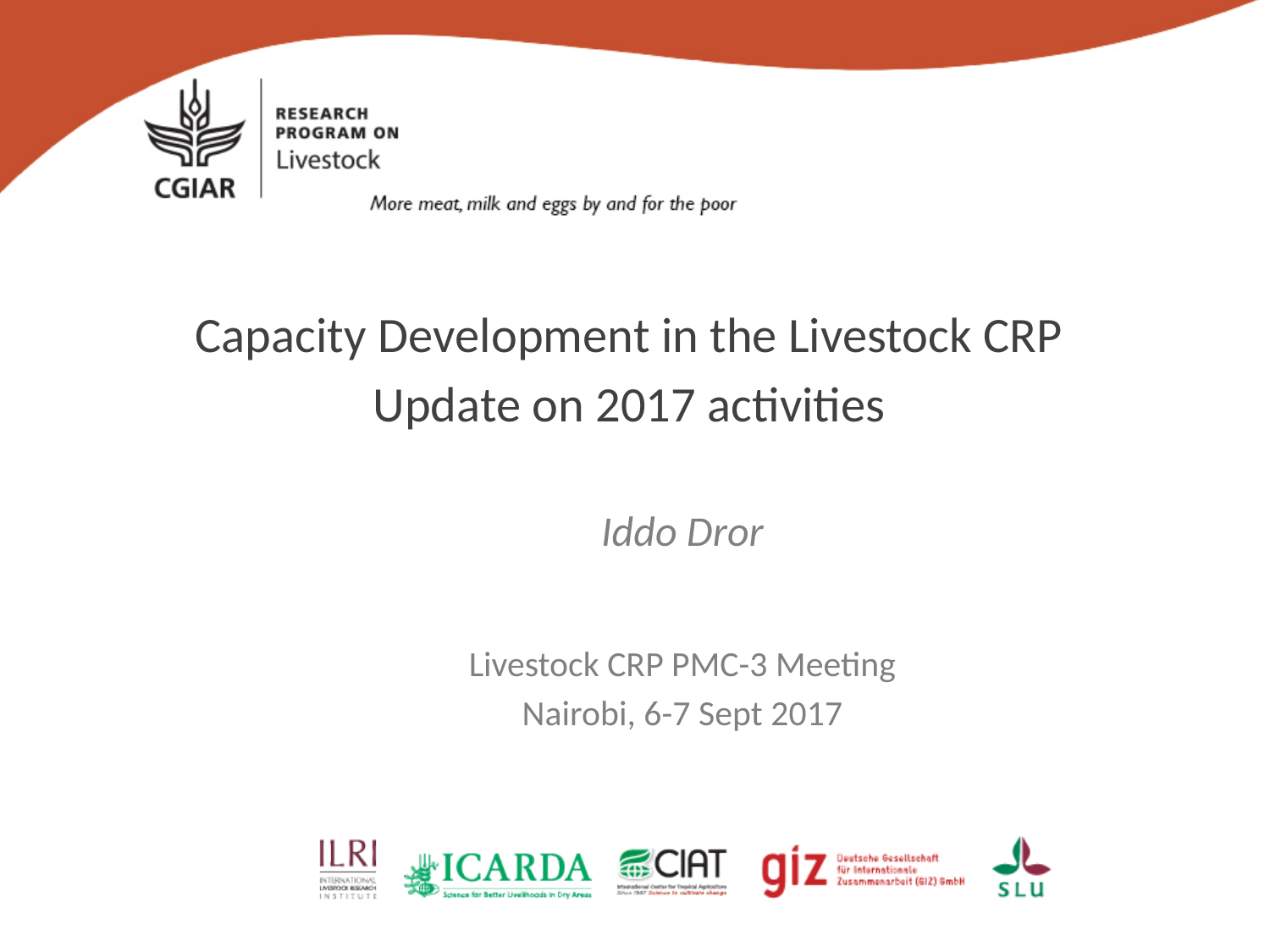

Capacity Development in the Livestock CRP
Update on 2017 activities
Iddo Dror
Livestock CRP PMC-3 Meeting
Nairobi, 6-7 Sept 2017